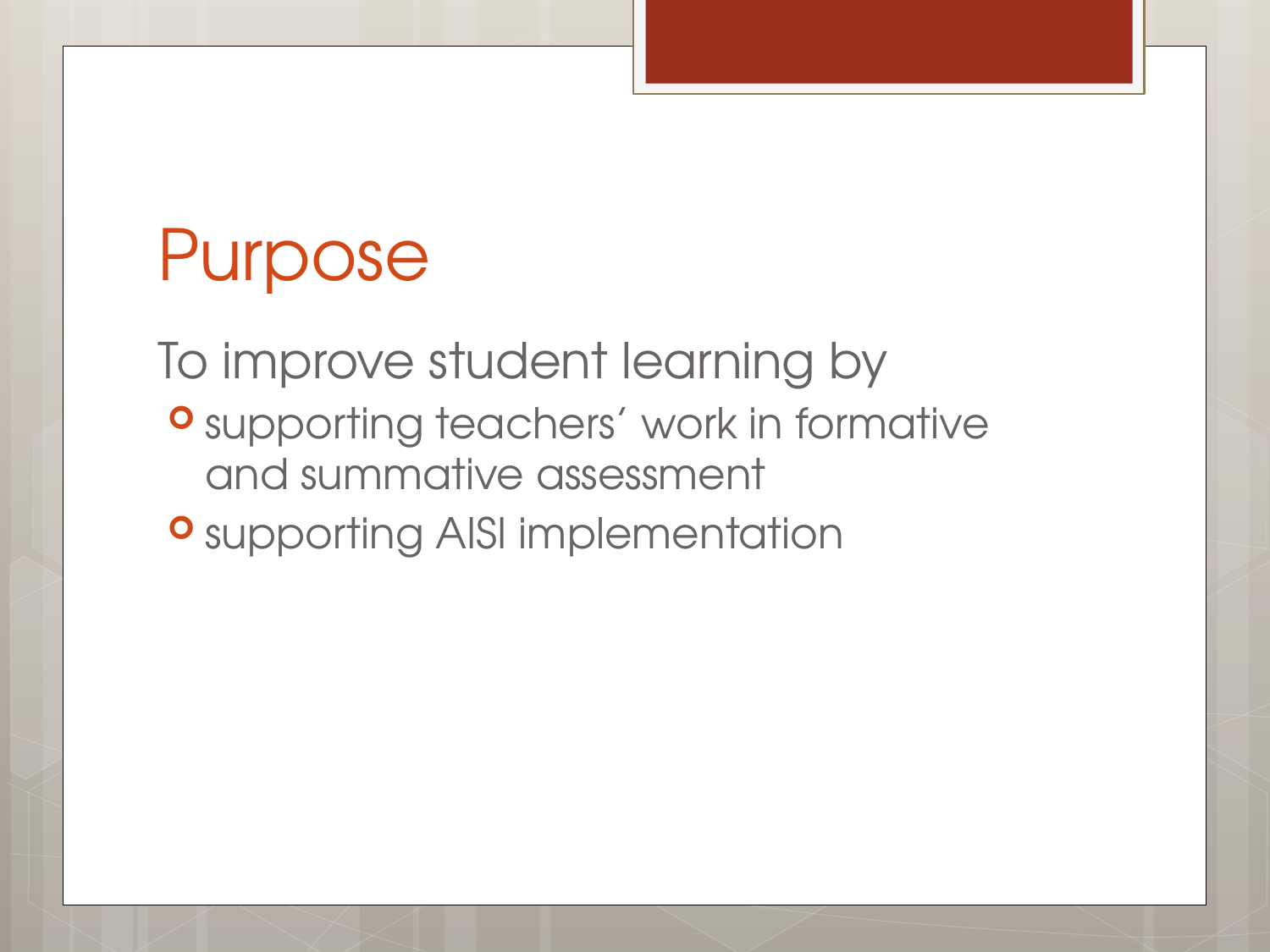

# Purpose
To improve student learning by
supporting teachers’ work in formative and summative assessment
supporting AISI implementation